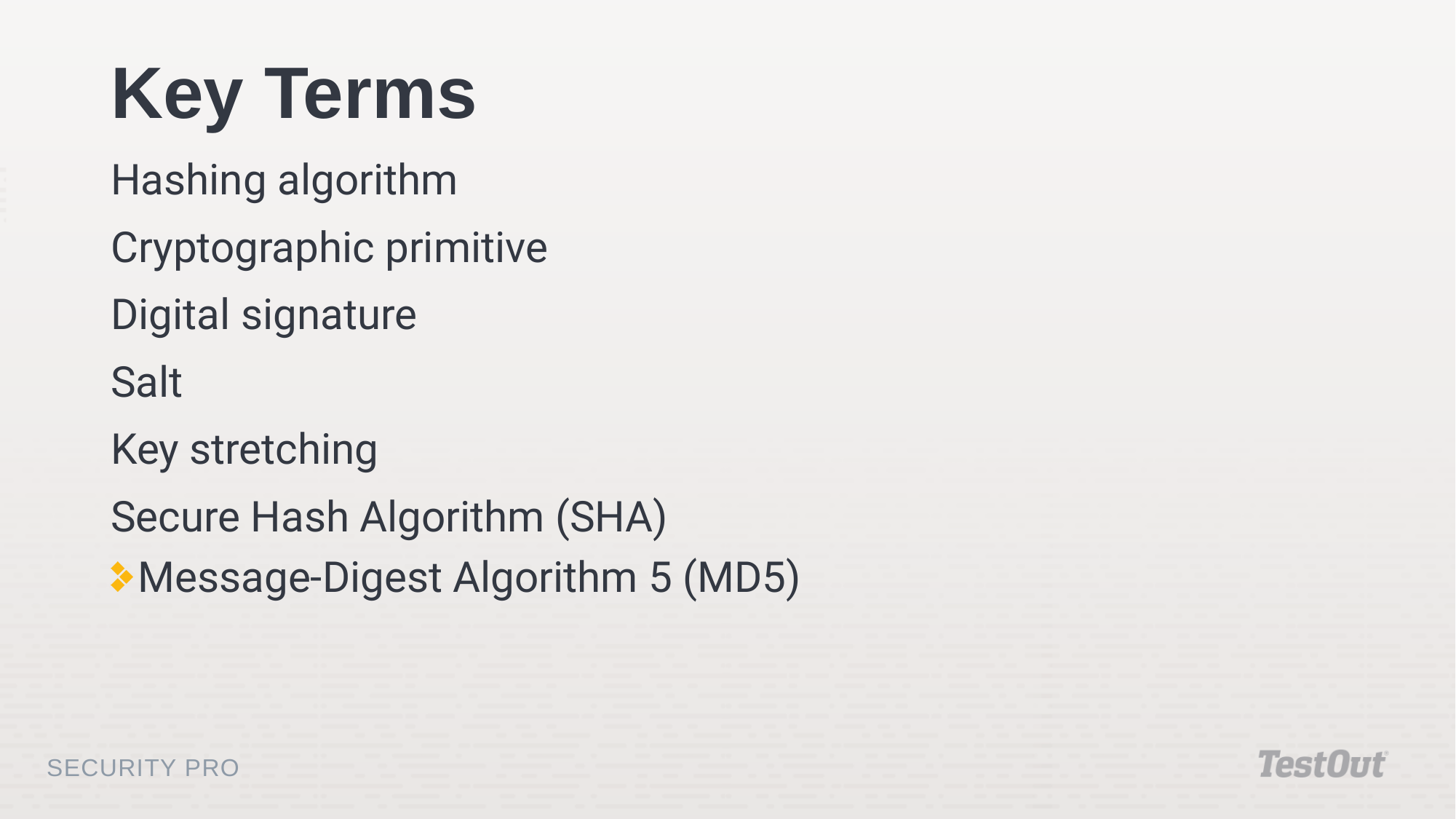

# Key Terms
Hashing algorithm
Cryptographic primitive
Digital signature
Salt
Key stretching
Secure Hash Algorithm (SHA)
Message-Digest Algorithm 5 (MD5)
Security Pro